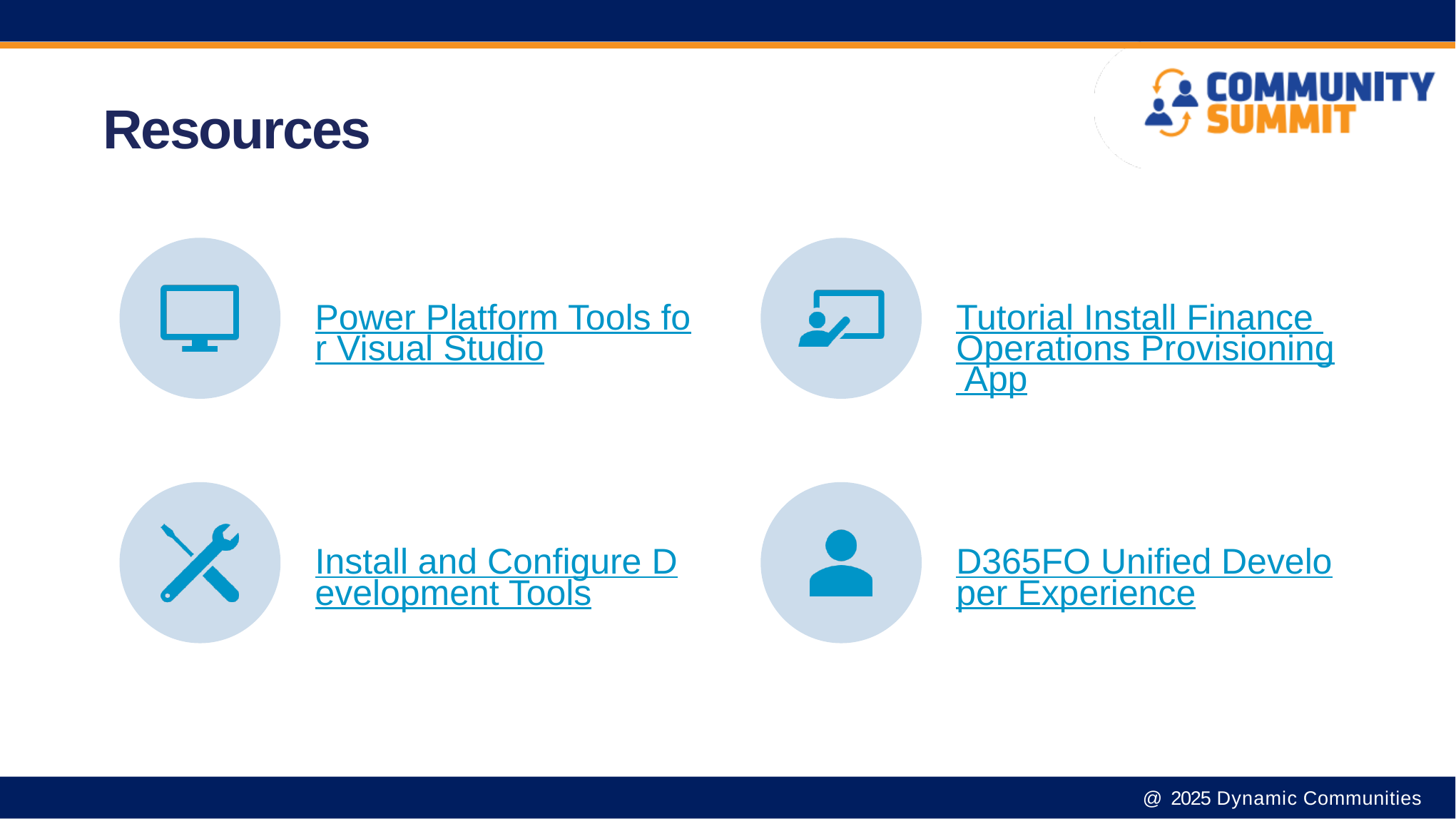

# Resources
Power Platform Tools for Visual Studio
Tutorial Install Finance Operations Provisioning App
Install and Configure Development Tools
D365FO Unified Developer Experience